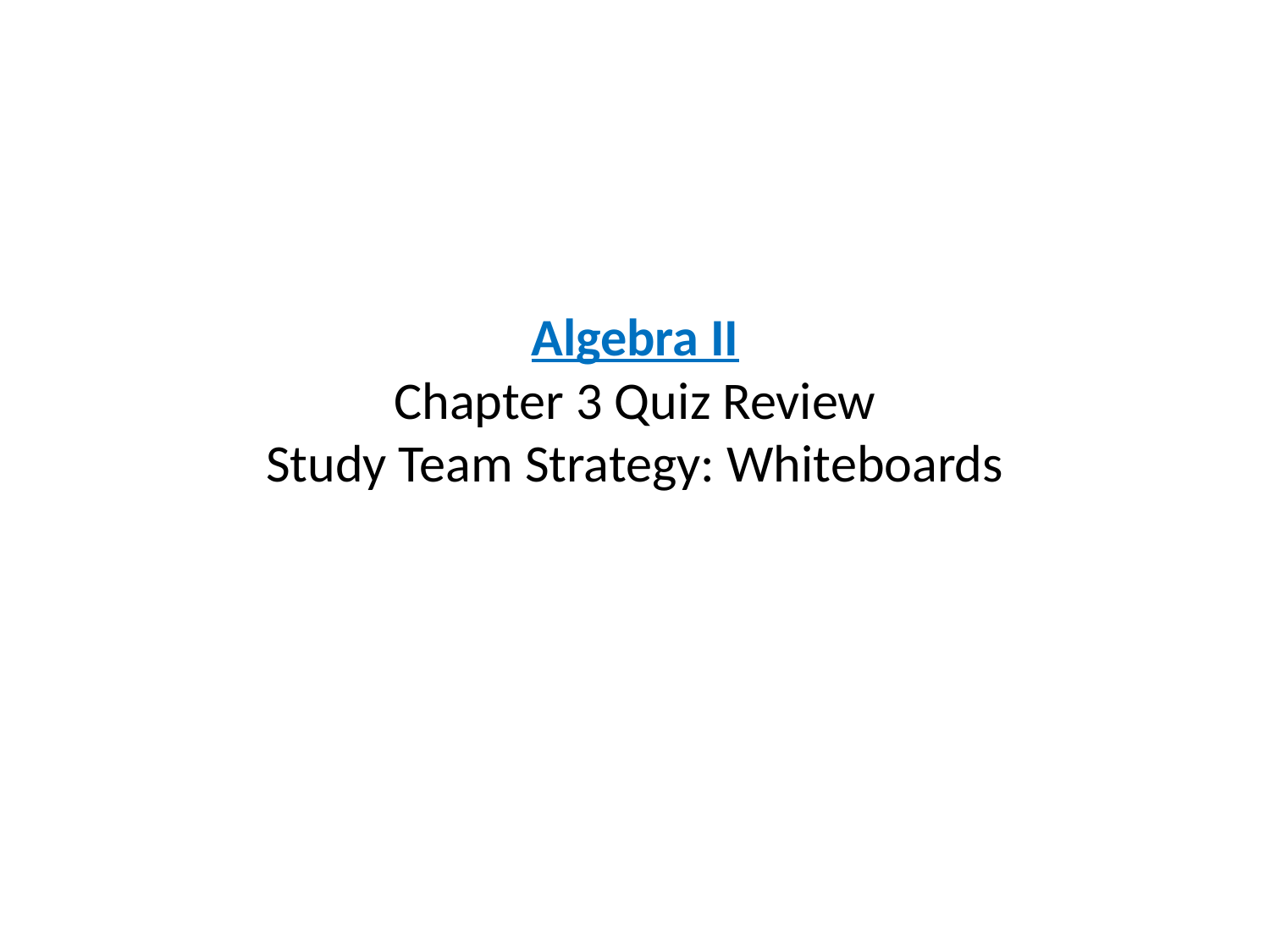

# Algebra II Chapter 3 Quiz Review Study Team Strategy: Whiteboards